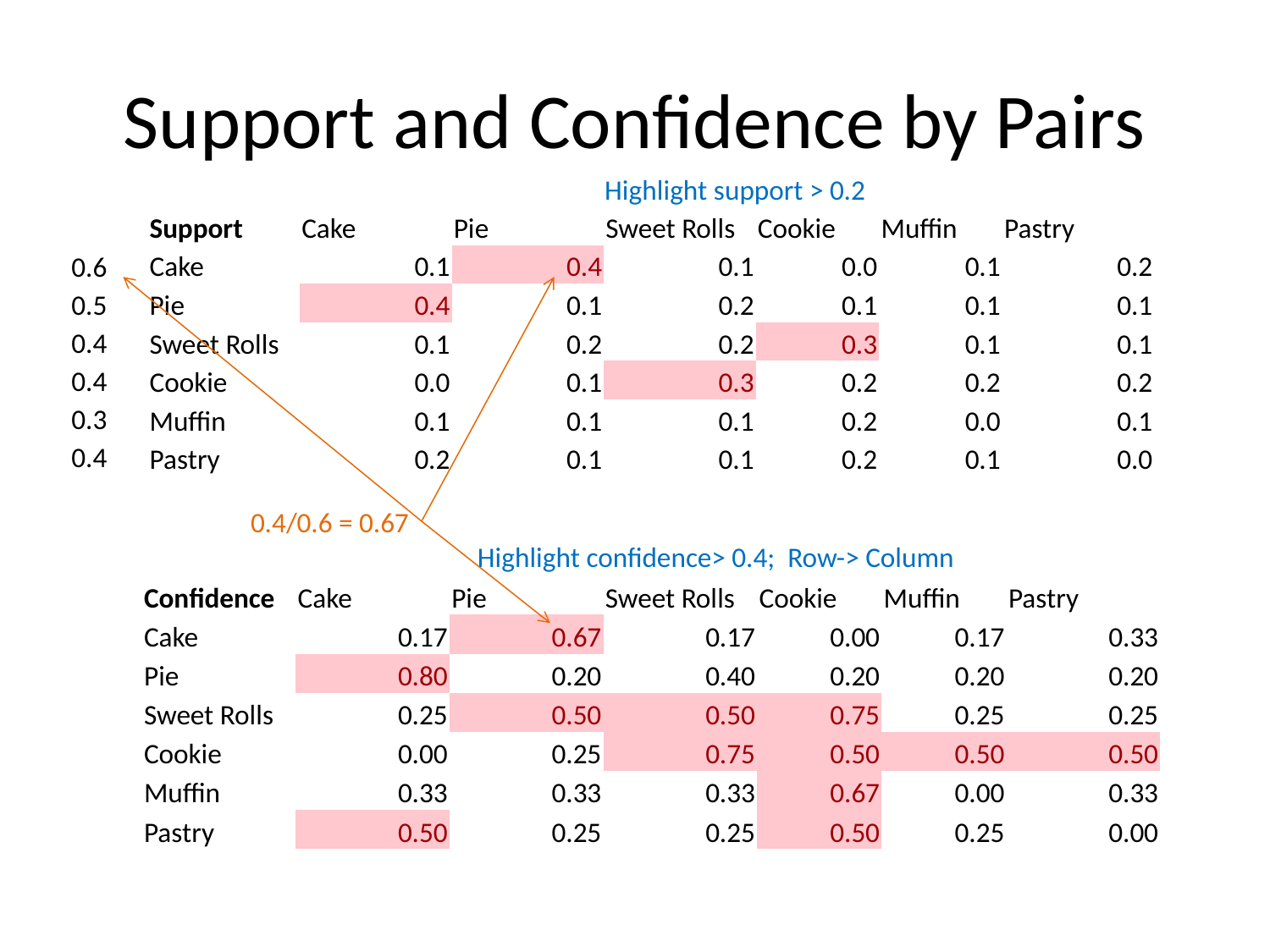

# Support and Confidence by Pairs
Highlight support > 0.2
| Support | Cake | Pie | Sweet Rolls | Cookie | Muffin | Pastry |
| --- | --- | --- | --- | --- | --- | --- |
| Cake | 0.1 | 0.4 | 0.1 | 0.0 | 0.1 | 0.2 |
| Pie | 0.4 | 0.1 | 0.2 | 0.1 | 0.1 | 0.1 |
| Sweet Rolls | 0.1 | 0.2 | 0.2 | 0.3 | 0.1 | 0.1 |
| Cookie | 0.0 | 0.1 | 0.3 | 0.2 | 0.2 | 0.2 |
| Muffin | 0.1 | 0.1 | 0.1 | 0.2 | 0.0 | 0.1 |
| Pastry | 0.2 | 0.1 | 0.1 | 0.2 | 0.1 | 0.0 |
| 0.6 |
| --- |
| 0.5 |
| 0.4 |
| 0.4 |
| 0.3 |
| 0.4 |
0.4/0.6 = 0.67
Highlight confidence> 0.4;  Row-> Column
| Confidence | Cake | Pie | Sweet Rolls | Cookie | Muffin | Pastry |
| --- | --- | --- | --- | --- | --- | --- |
| Cake | 0.17 | 0.67 | 0.17 | 0.00 | 0.17 | 0.33 |
| Pie | 0.80 | 0.20 | 0.40 | 0.20 | 0.20 | 0.20 |
| Sweet Rolls | 0.25 | 0.50 | 0.50 | 0.75 | 0.25 | 0.25 |
| Cookie | 0.00 | 0.25 | 0.75 | 0.50 | 0.50 | 0.50 |
| Muffin | 0.33 | 0.33 | 0.33 | 0.67 | 0.00 | 0.33 |
| Pastry | 0.50 | 0.25 | 0.25 | 0.50 | 0.25 | 0.00 |